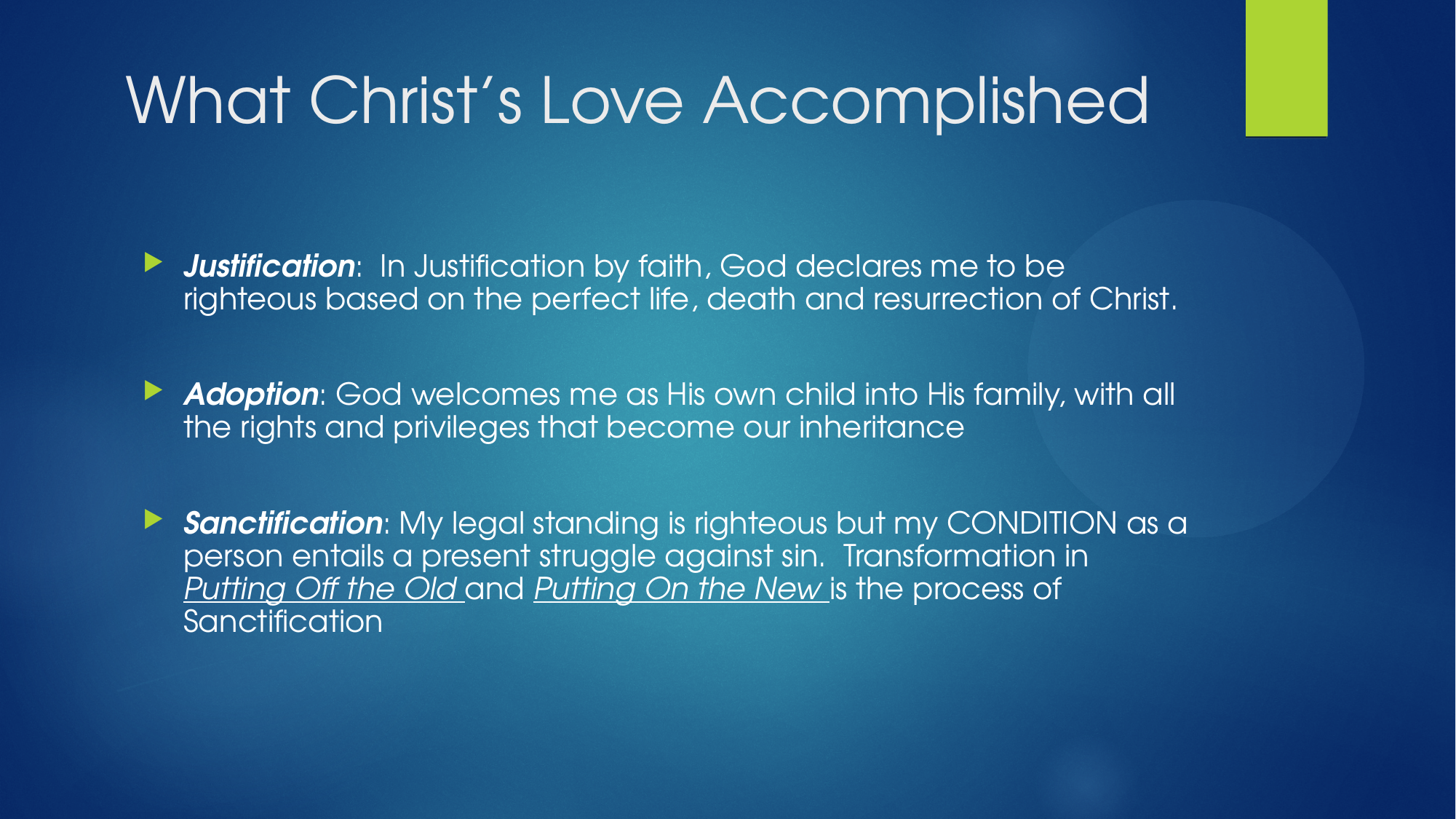

# What Christ’s Love Accomplished
Justification:  In Justification by faith, God declares me to be righteous based on the perfect life, death and resurrection of Christ.

Adoption: God welcomes me as His own child into His family, with all the rights and privileges that become our inheritance

Sanctification: My legal standing is righteous but my CONDITION as a person entails a present struggle against sin.  Transformation in Putting Off the Old and Putting On the New is the process of Sanctification